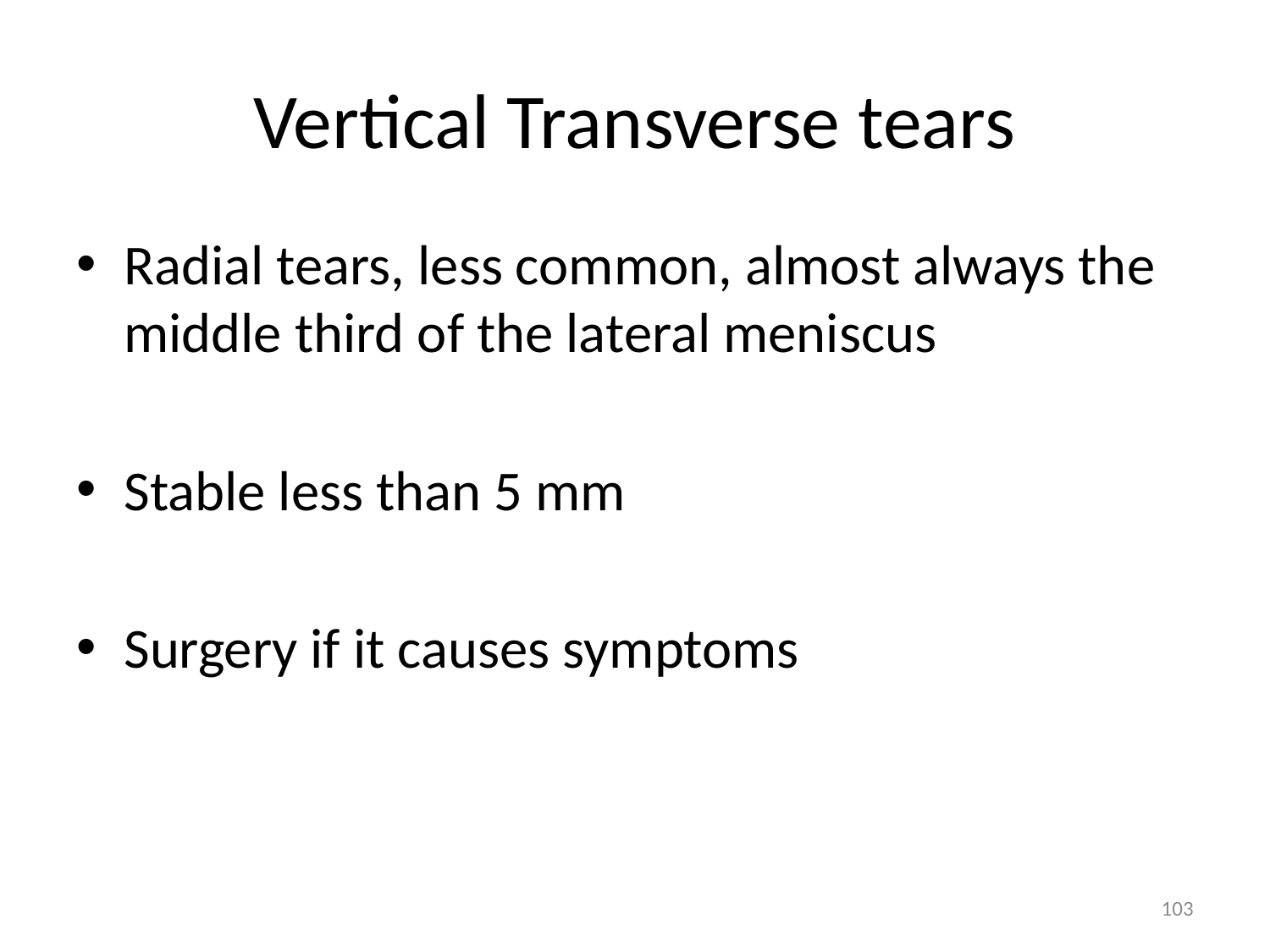

# Vertical Transverse tears
Radial tears, less common, almost always the middle third of the lateral meniscus

Stable less than 5 mm

Surgery if it causes symptoms

103